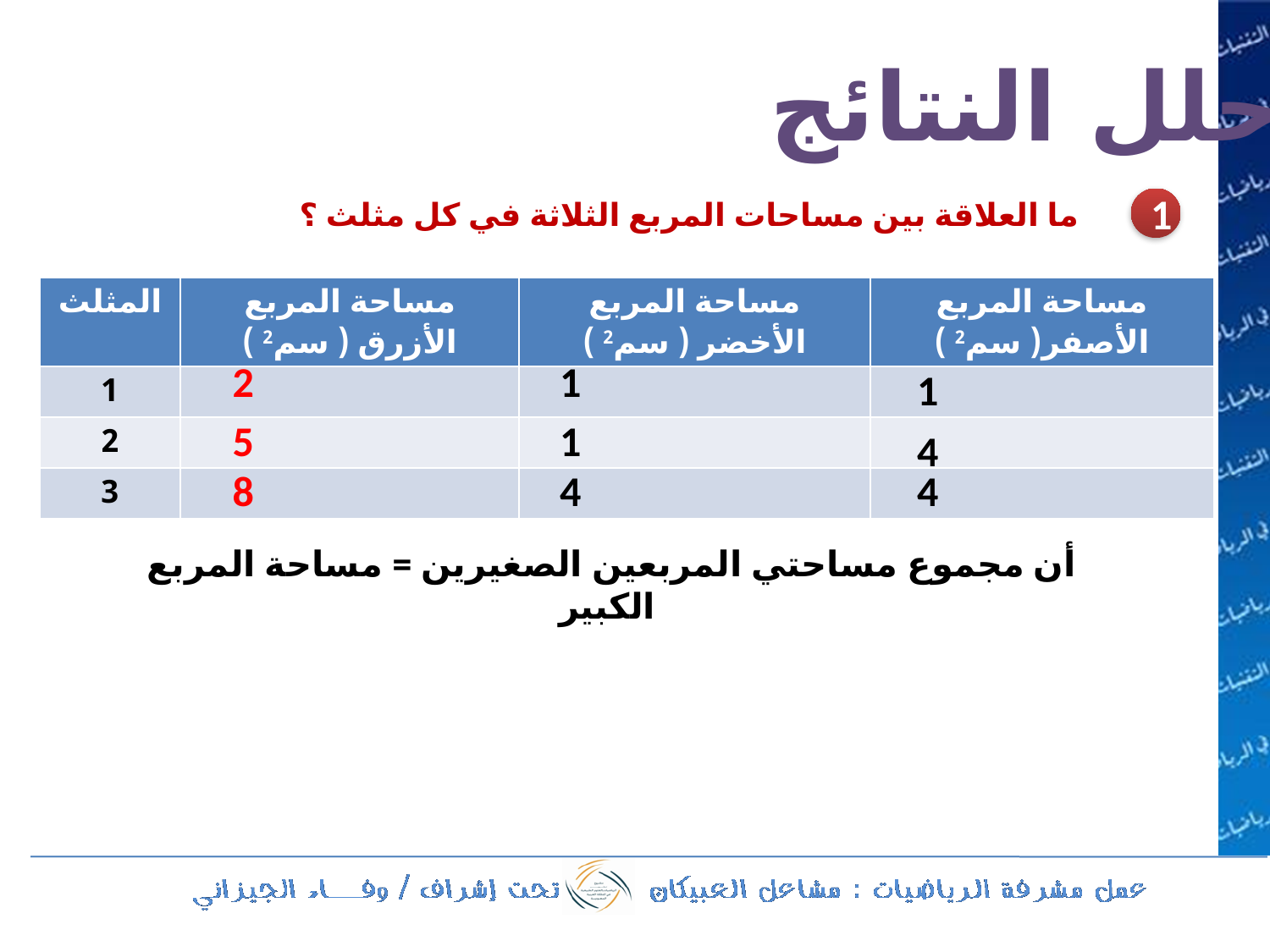

حلل النتائج
1
ما العلاقة بين مساحات المربع الثلاثة في كل مثلث ؟
| المثلث | مساحة المربع الأزرق ( سم2 ) | مساحة المربع الأخضر ( سم2 ) | مساحة المربع الأصفر( سم2 ) |
| --- | --- | --- | --- |
| 1 |  |  |  |
| 2 |  |  |  |
| 3 |  |  |  |
2
1
1
5
1
4
8
4
4
أن مجموع مساحتي المربعين الصغيرين = مساحة المربع الكبير